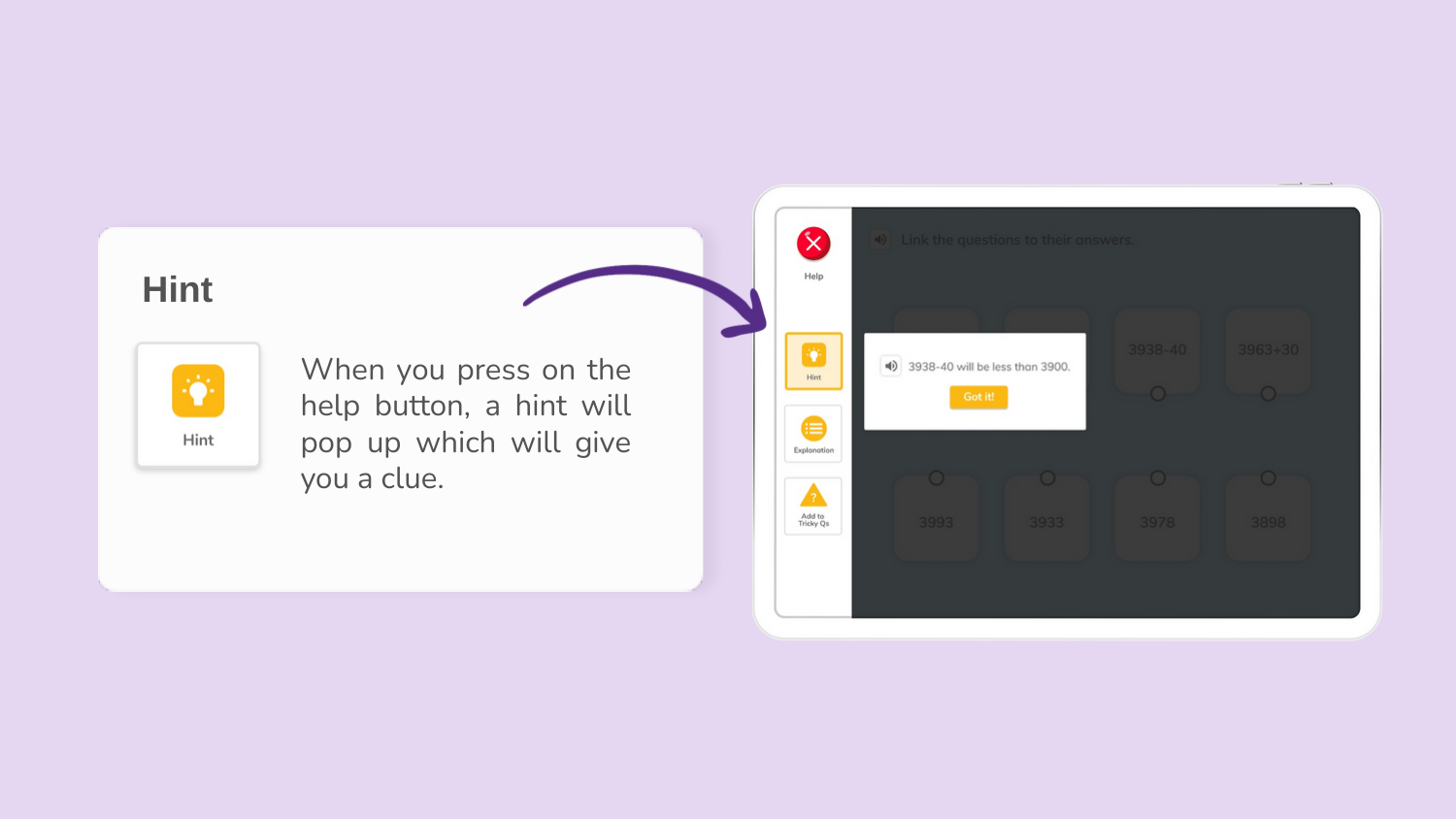

Hint

When you press on the help button, a hint will pop up which will give you a clue.